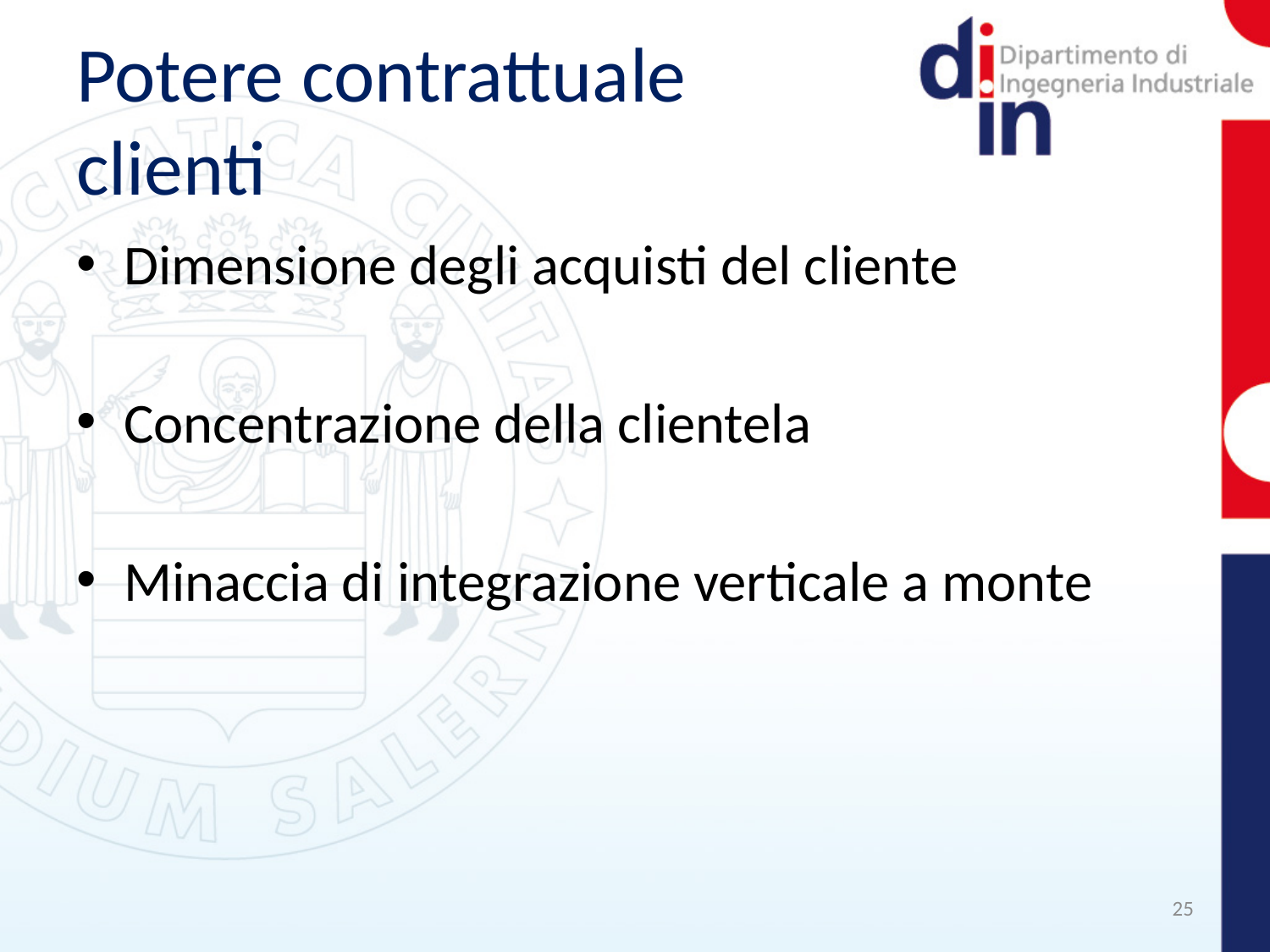

# Potere contrattuale clienti
Dimensione degli acquisti del cliente

Concentrazione della clientela

Minaccia di integrazione verticale a monte
25